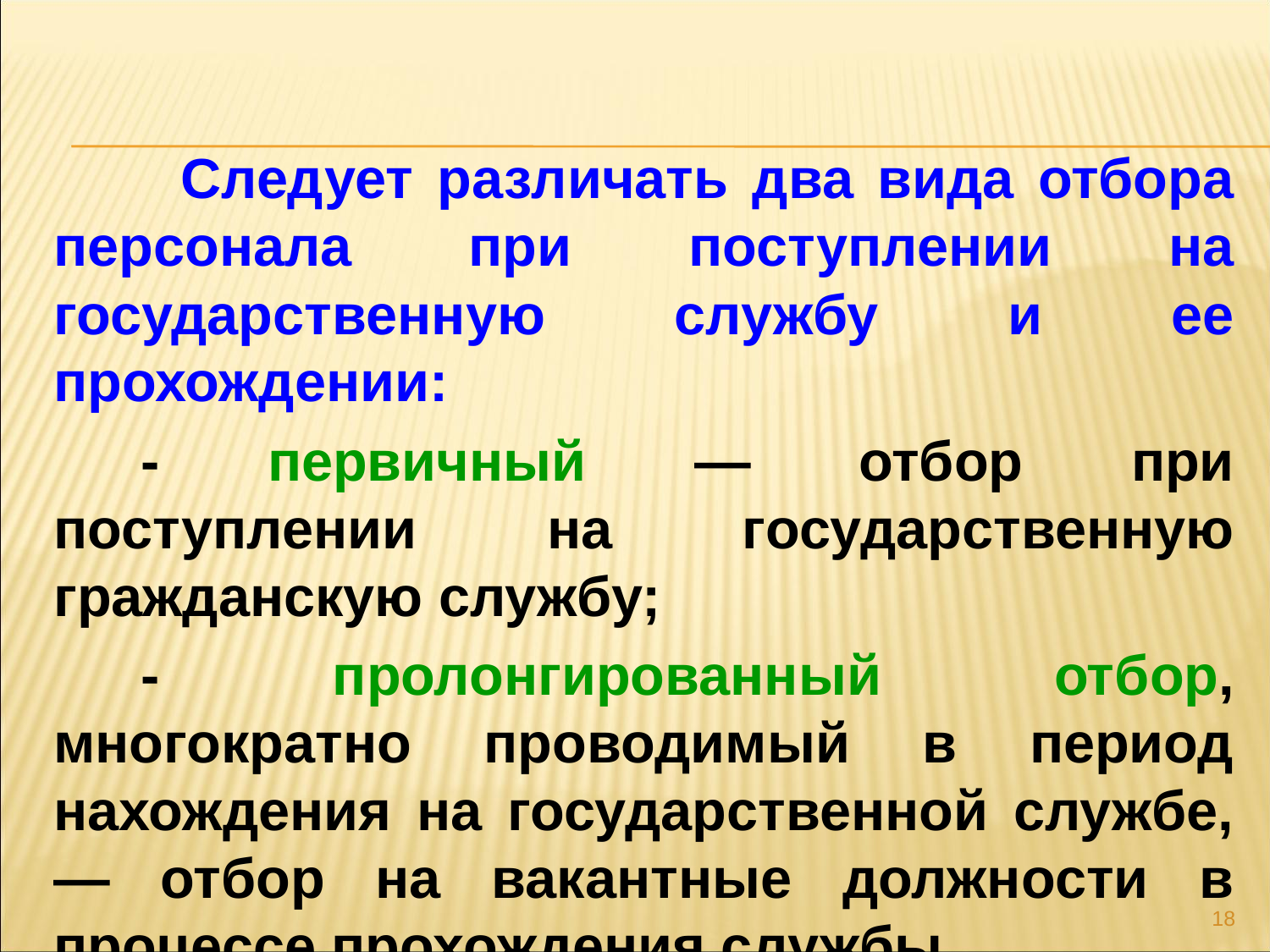

Следует различать два вида отбора персонала при поступлении на государственную службу и ее прохождении:
- первичный — отбор при поступлении на государственную гражданскую службу;
- пролонгированный отбор, многократно проводимый в период нахождения на государственной службе, — отбор на вакантные должности в процессе прохождения службы.

18